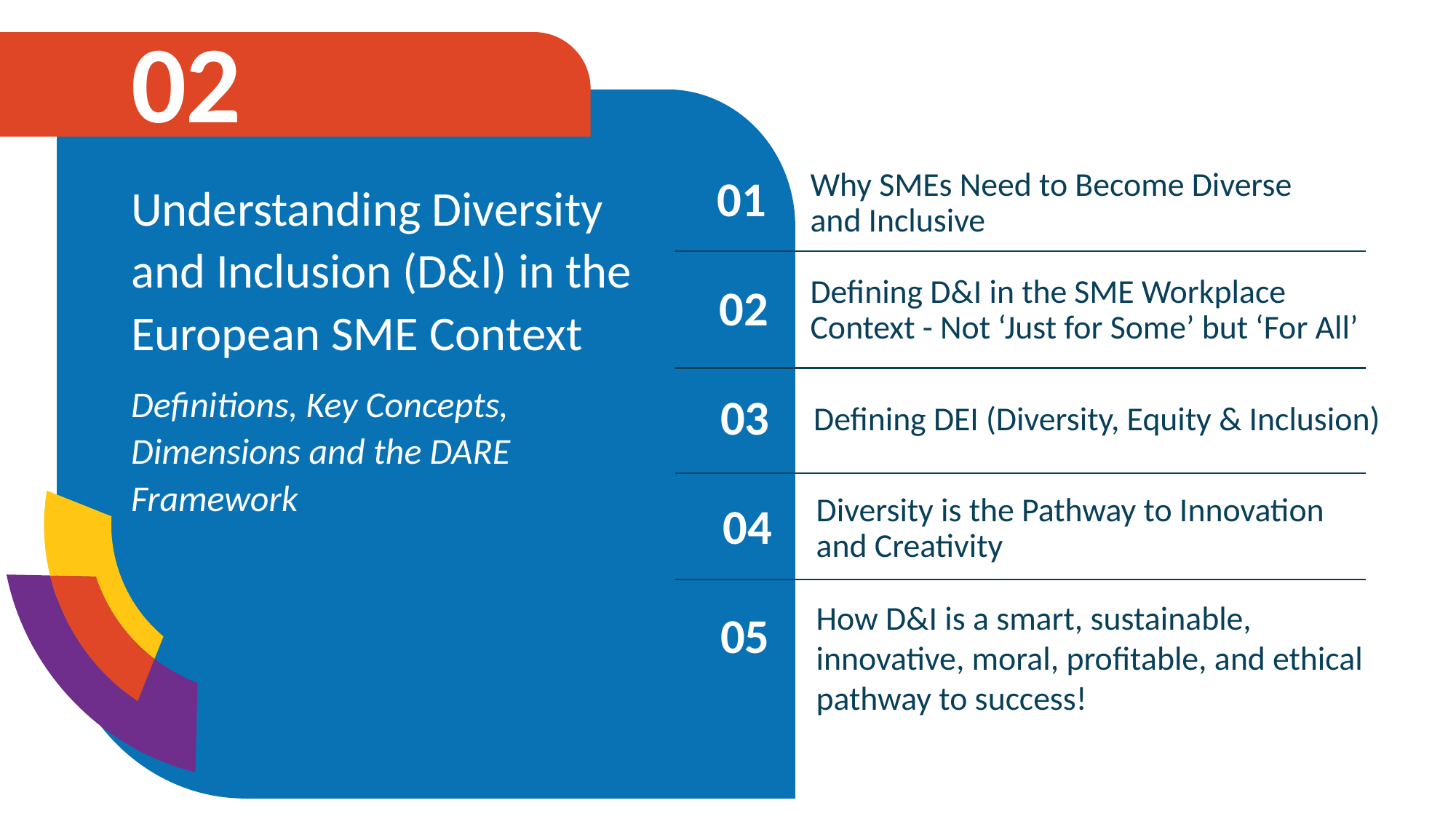

02
01
Why SMEs Need to Become Diverse and Inclusive
Understanding Diversity and Inclusion (D&I) in the European SME Context
Definitions, Key Concepts, Dimensions and the DARE Framework

Defining D&I in the SME Workplace Context - Not ‘Just for Some’ but ‘For All’
02
03
Defining DEI (Diversity, Equity & Inclusion)
04
Diversity is the Pathway to Innovation and Creativity
05
How D&I is a smart, sustainable, innovative, moral, profitable, and ethical pathway to success!